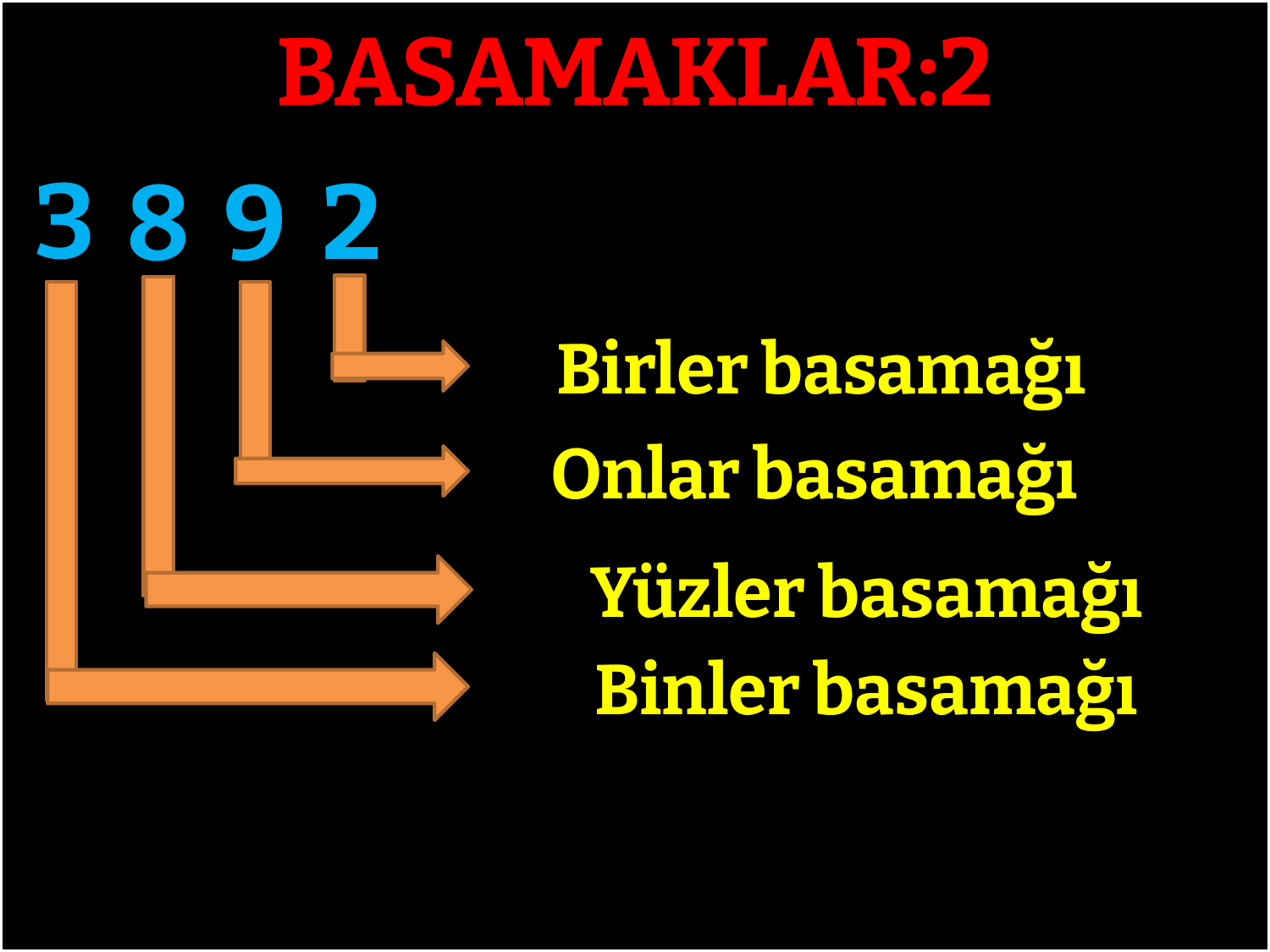

BASAMAKLAR:2
3
2
8
9

#
Birler basamağı

Onlar basamağı

Yüzler basamağı

Binler basamağı